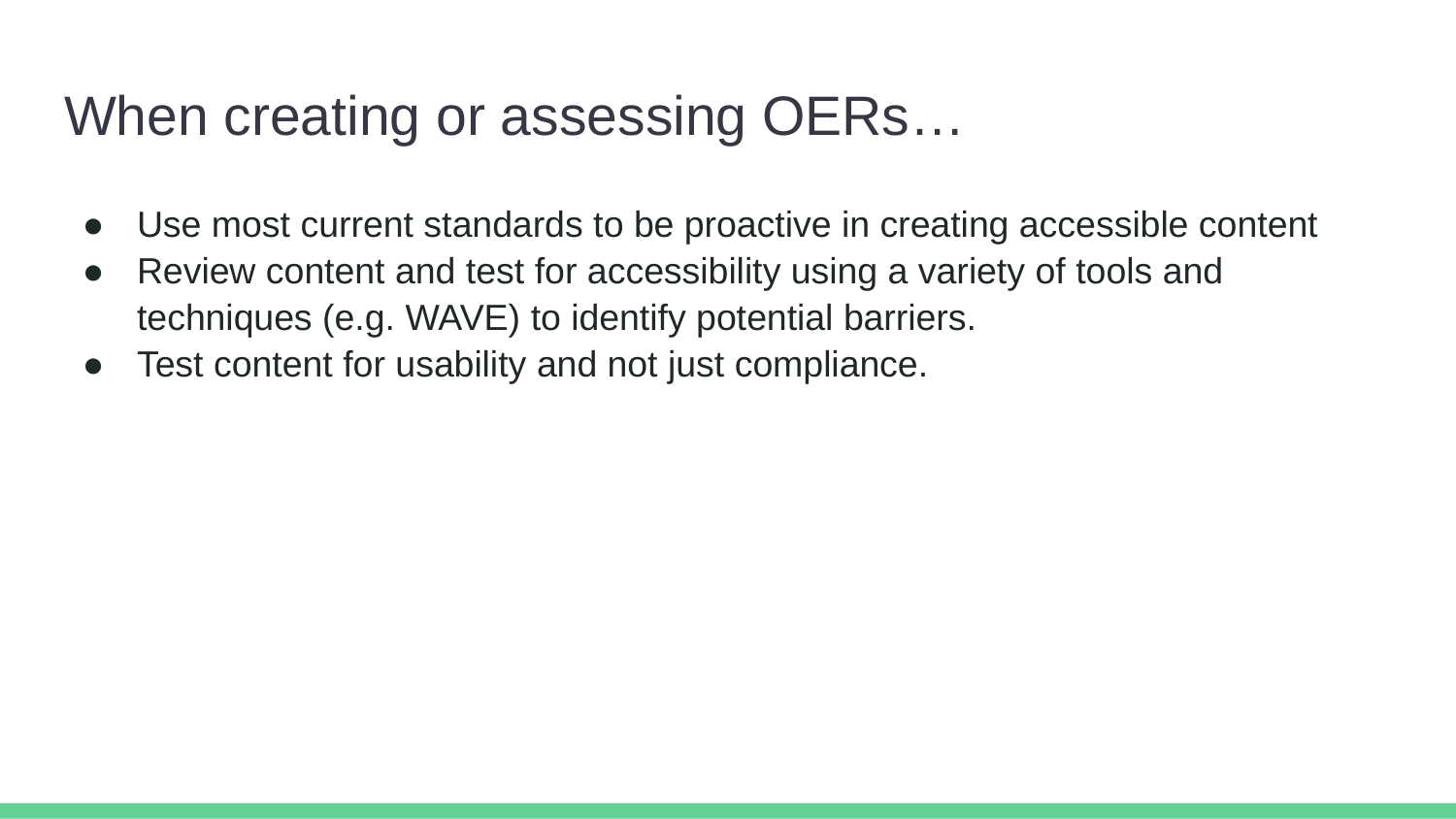

# When creating or assessing OERs…
Use most current standards to be proactive in creating accessible content
Review content and test for accessibility using a variety of tools and techniques (e.g. WAVE) to identify potential barriers.
Test content for usability and not just compliance.